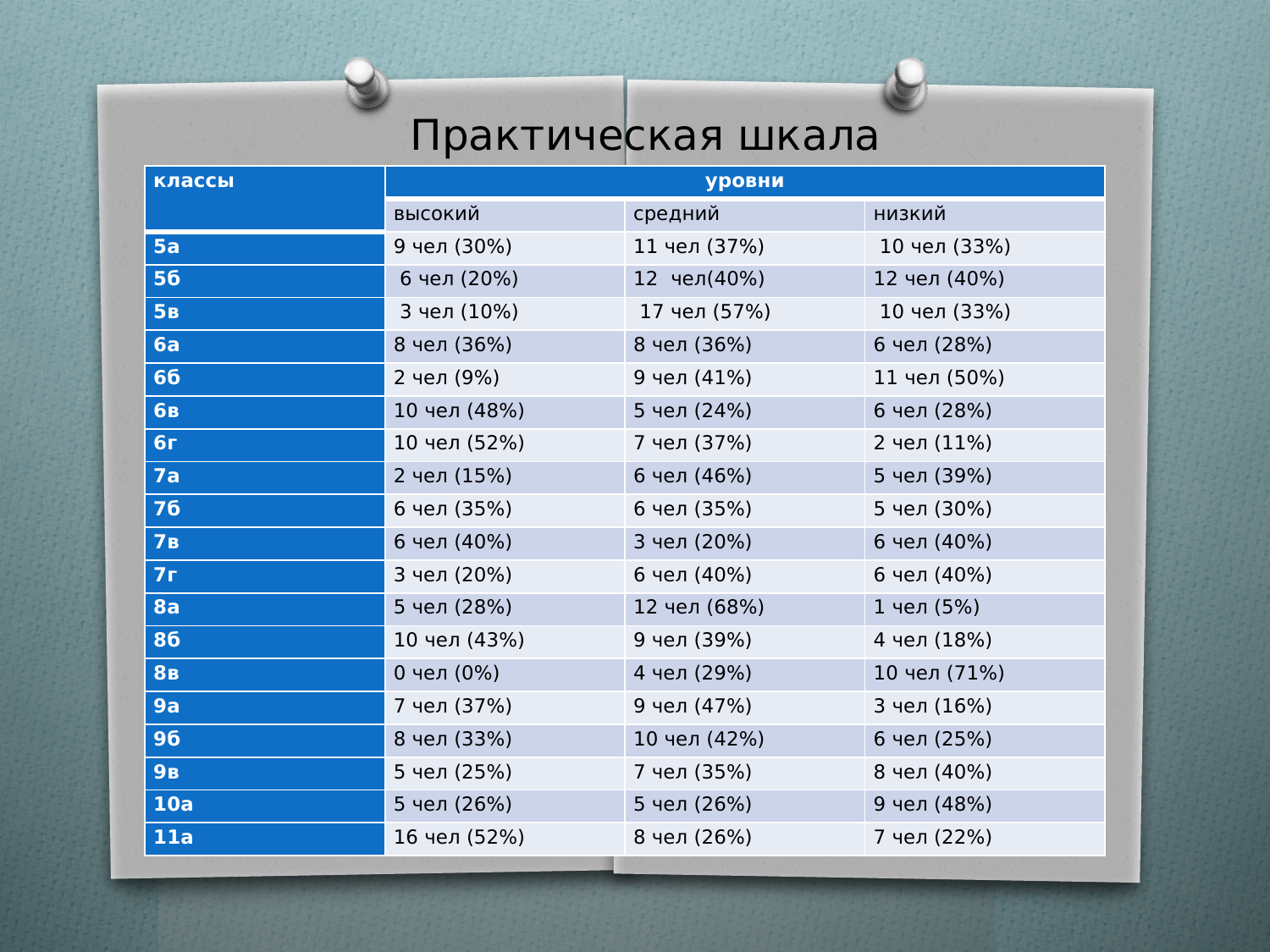

# Практическая шкала
| классы | уровни |  |  |
| --- | --- | --- | --- |
|  | высокий | средний | низкий |
| 5а | 9 чел (30%) | 11 чел (37%) | 10 чел (33%) |
| 5б | 6 чел (20%) | 12  чел(40%) | 12 чел (40%) |
| 5в | 3 чел (10%) | 17 чел (57%) | 10 чел (33%) |
| 6а | 8 чел (36%) | 8 чел (36%) | 6 чел (28%) |
| 6б | 2 чел (9%) | 9 чел (41%) | 11 чел (50%) |
| 6в | 10 чел (48%) | 5 чел (24%) | 6 чел (28%) |
| 6г | 10 чел (52%) | 7 чел (37%) | 2 чел (11%) |
| 7а | 2 чел (15%) | 6 чел (46%) | 5 чел (39%) |
| 7б | 6 чел (35%) | 6 чел (35%) | 5 чел (30%) |
| 7в | 6 чел (40%) | 3 чел (20%) | 6 чел (40%) |
| 7г | 3 чел (20%) | 6 чел (40%) | 6 чел (40%) |
| 8а | 5 чел (28%) | 12 чел (68%) | 1 чел (5%) |
| 8б | 10 чел (43%) | 9 чел (39%) | 4 чел (18%) |
| 8в | 0 чел (0%) | 4 чел (29%) | 10 чел (71%) |
| 9а | 7 чел (37%) | 9 чел (47%) | 3 чел (16%) |
| 9б | 8 чел (33%) | 10 чел (42%) | 6 чел (25%) |
| 9в | 5 чел (25%) | 7 чел (35%) | 8 чел (40%) |
| 10а | 5 чел (26%) | 5 чел (26%) | 9 чел (48%) |
| 11а | 16 чел (52%) | 8 чел (26%) | 7 чел (22%) |